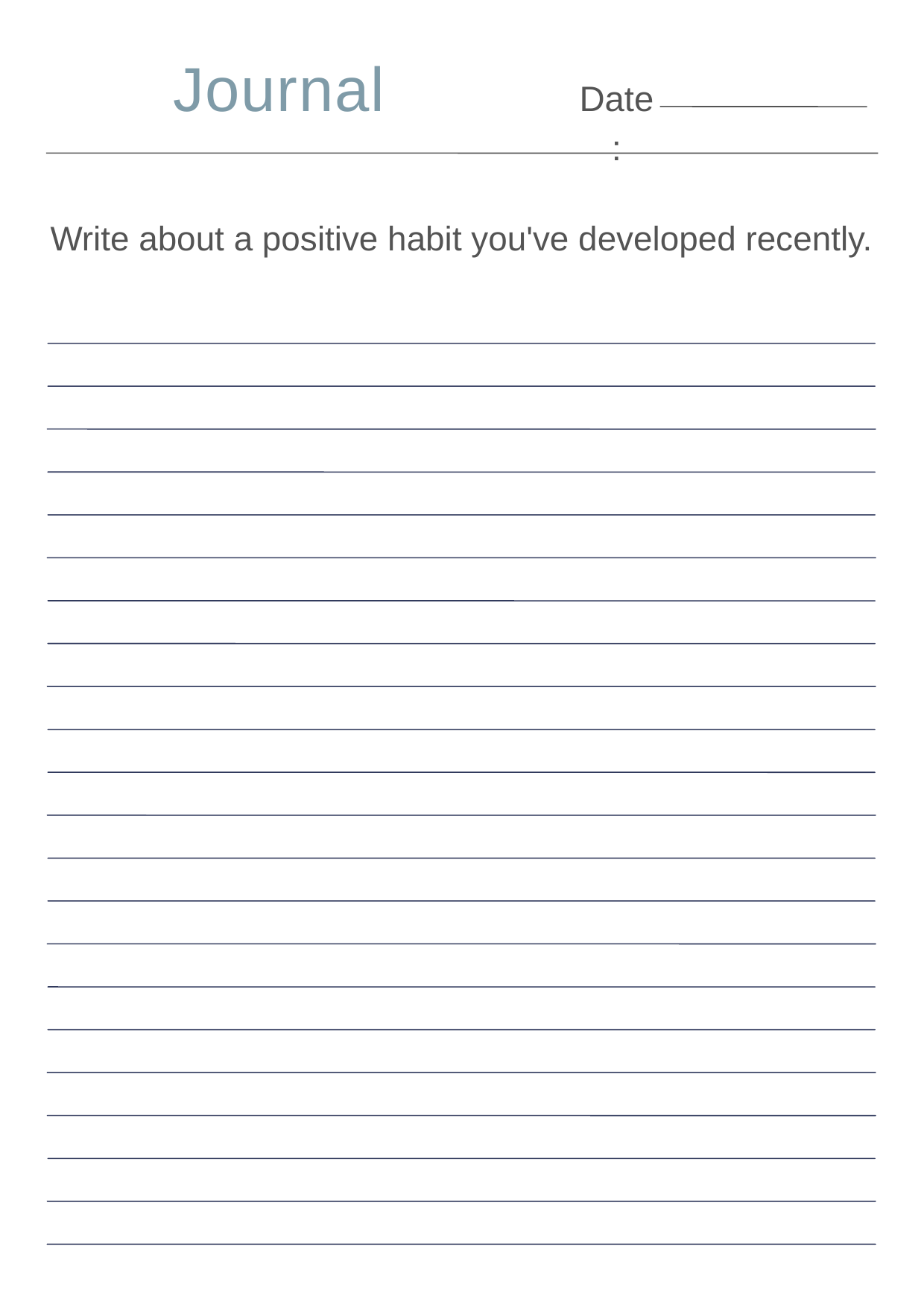

Journal
Date:

Write about a positive habit you've developed recently.